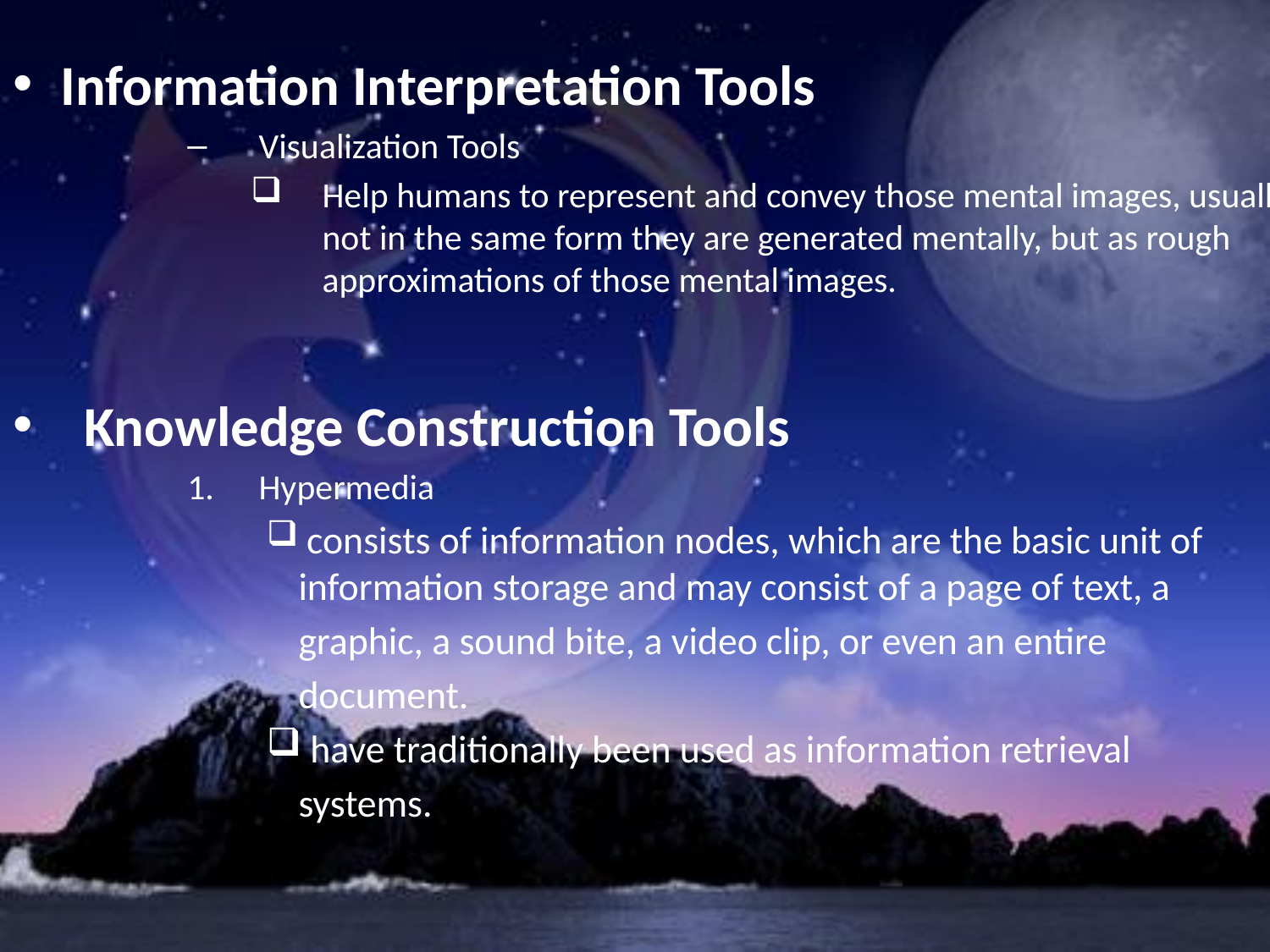

Information Interpretation Tools
Visualization Tools
Help humans to represent and convey those mental images, usually not in the same form they are generated mentally, but as rough approximations of those mental images.

Knowledge Construction Tools
Hypermedia
 consists of information nodes, which are the basic unit of information storage and may consist of a page of text, a
	graphic, a sound bite, a video clip, or even an entire
	document.
 have traditionally been used as information retrieval
	systems.